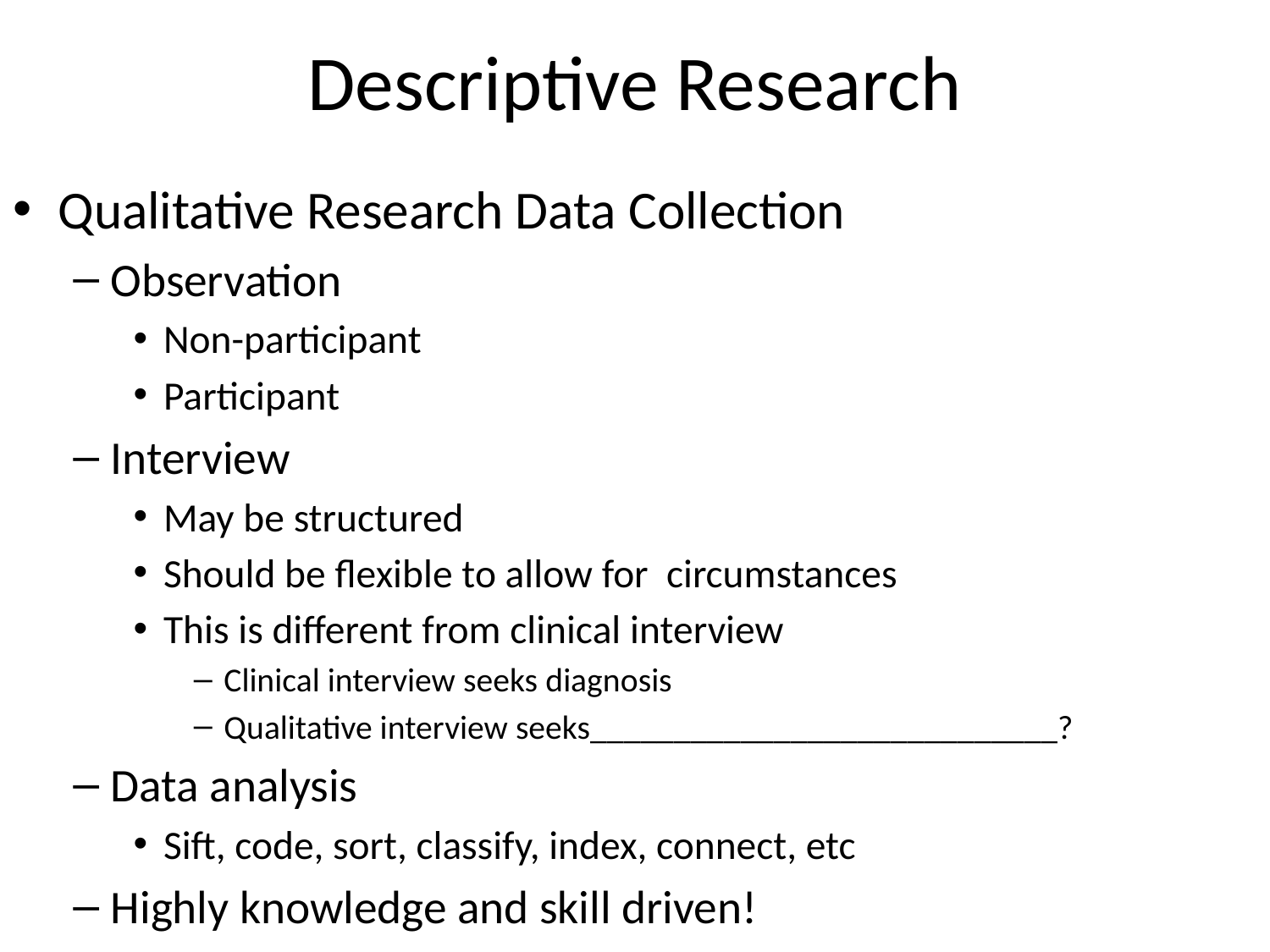

# Descriptive Research
Qualitative Research Data Collection
Observation
Non-participant
Participant
Interview
May be structured
Should be flexible to allow for  circumstances
This is different from clinical interview
Clinical interview seeks diagnosis
Qualitative interview seeks____________________________?
Data analysis
Sift, code, sort, classify, index, connect, etc
Highly knowledge and skill driven!